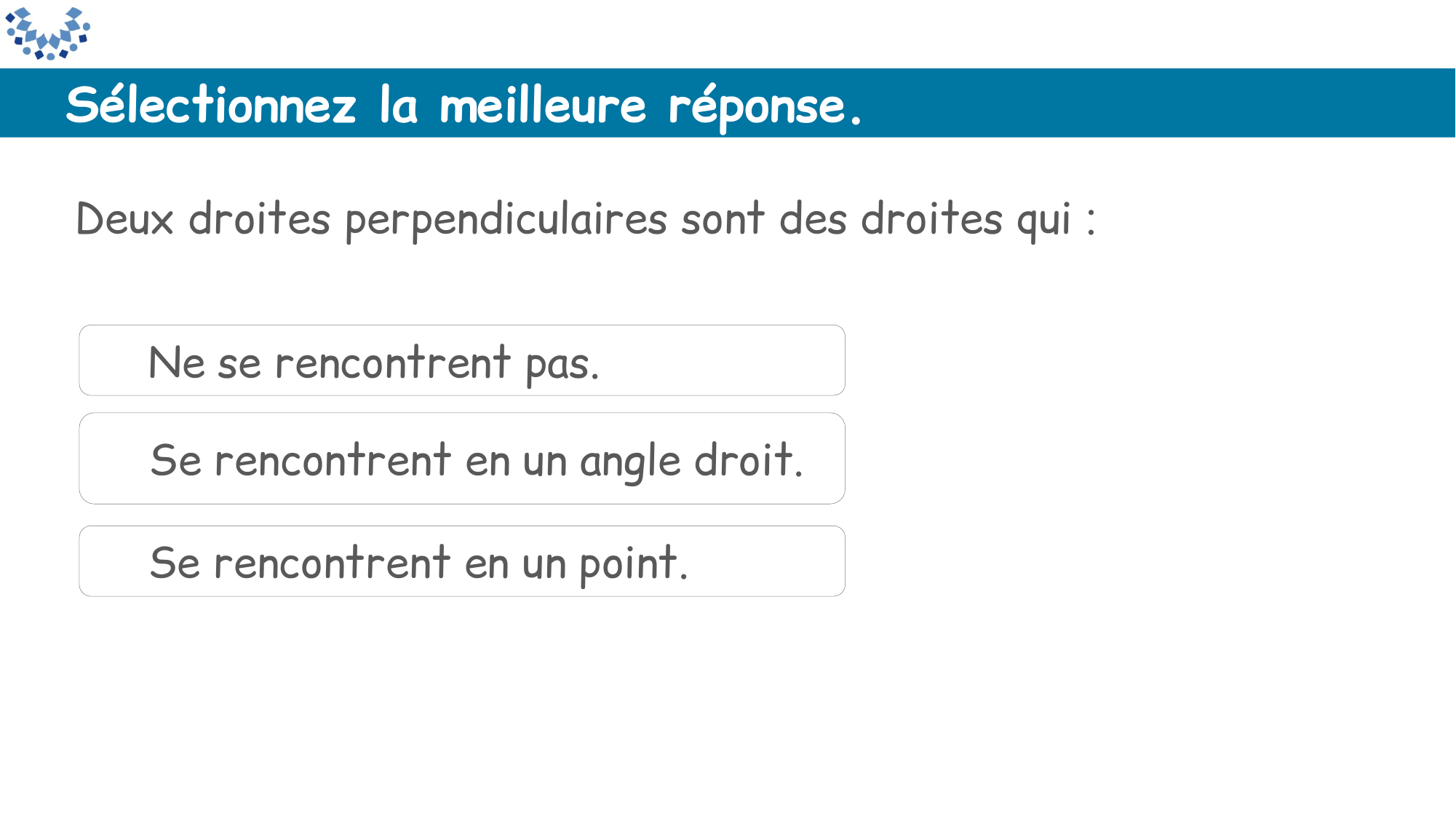

Sélectionnez la meilleure réponse.
Deux droites perpendiculaires sont des droites qui :
Ne se rencontrent pas.
Se rencontrent en un angle droit.
Se rencontrent en un point.